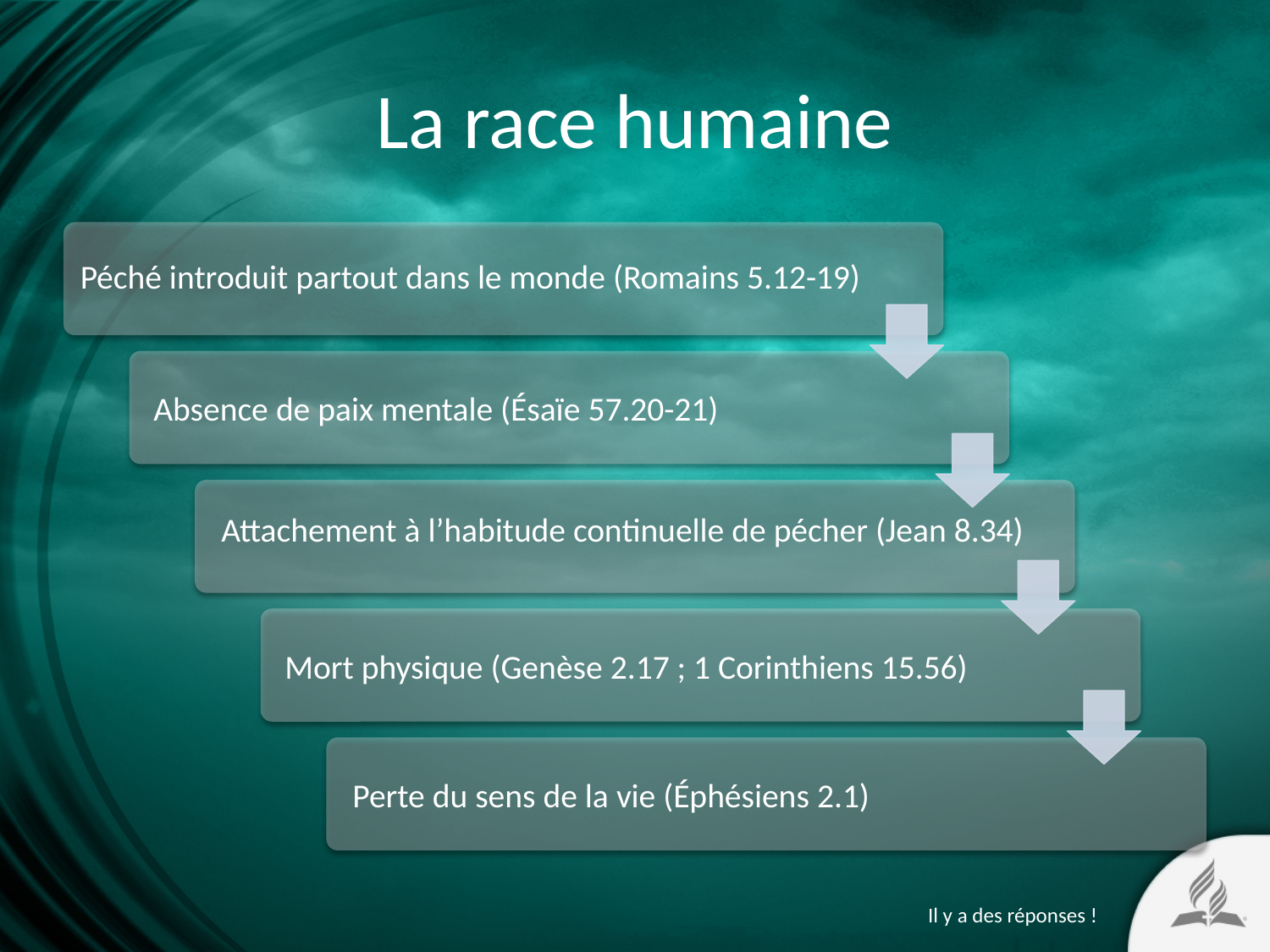

# La race humaine

Péché introduit partout dans le monde (Romains 5.12-19)
Absence de paix mentale (Ésaïe 57.20-21)
Attachement à l’habitude continuelle de pécher (Jean 8.34)
Mort physique (Genèse 2.17 ; 1 Corinthiens 15.56)
Perte du sens de la vie (Éphésiens 2.1)
Il y a des réponses !